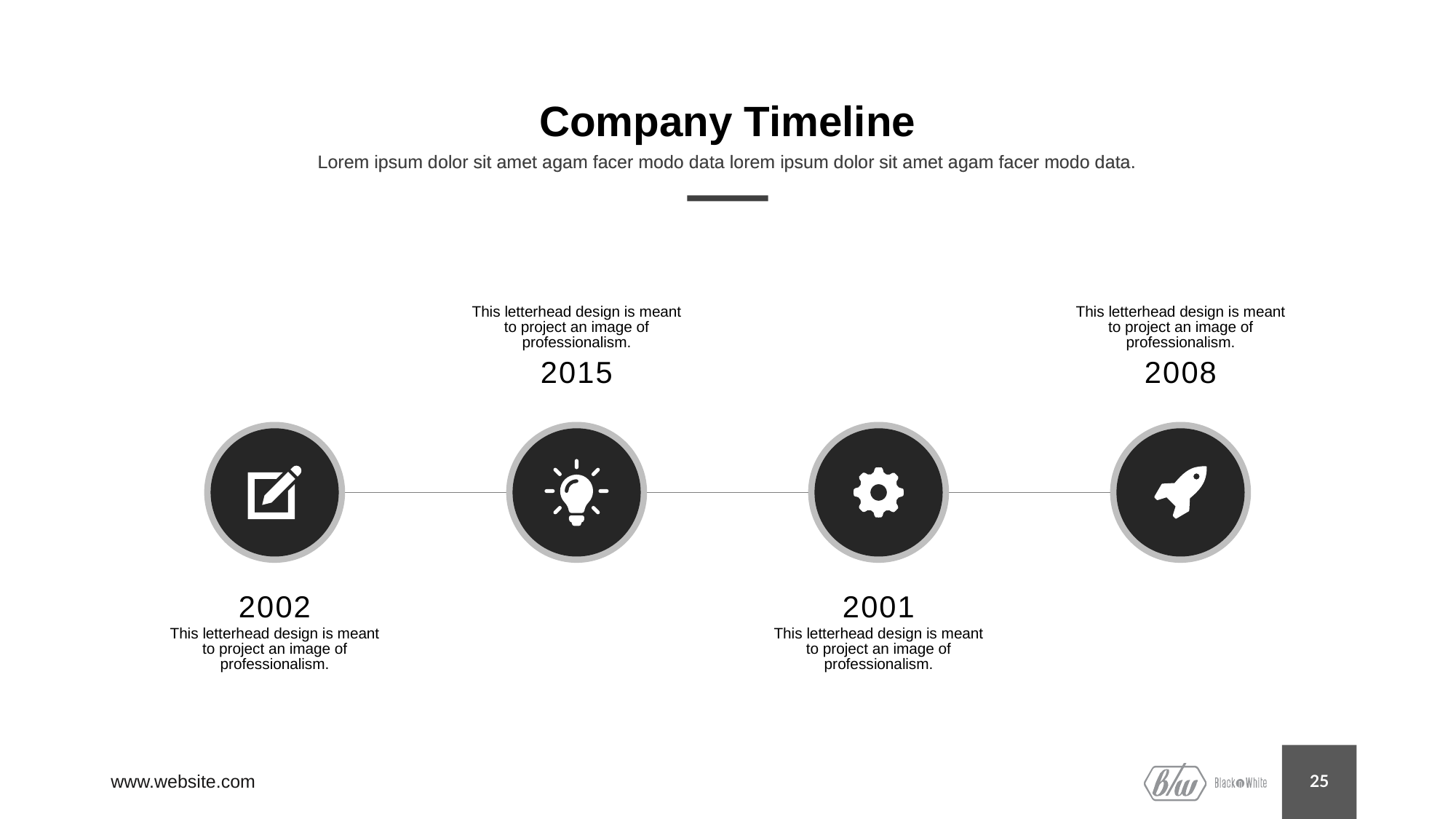

# Company Timeline
Lorem ipsum dolor sit amet agam facer modo data lorem ipsum dolor sit amet agam facer modo data.

This letterhead design is meant to project an image of professionalism.
This letterhead design is meant to project an image of professionalism.
2015
2008

2002
This letterhead design is meant to project an image of professionalism.
2001
This letterhead design is meant to project an image of professionalism.
www.website.com